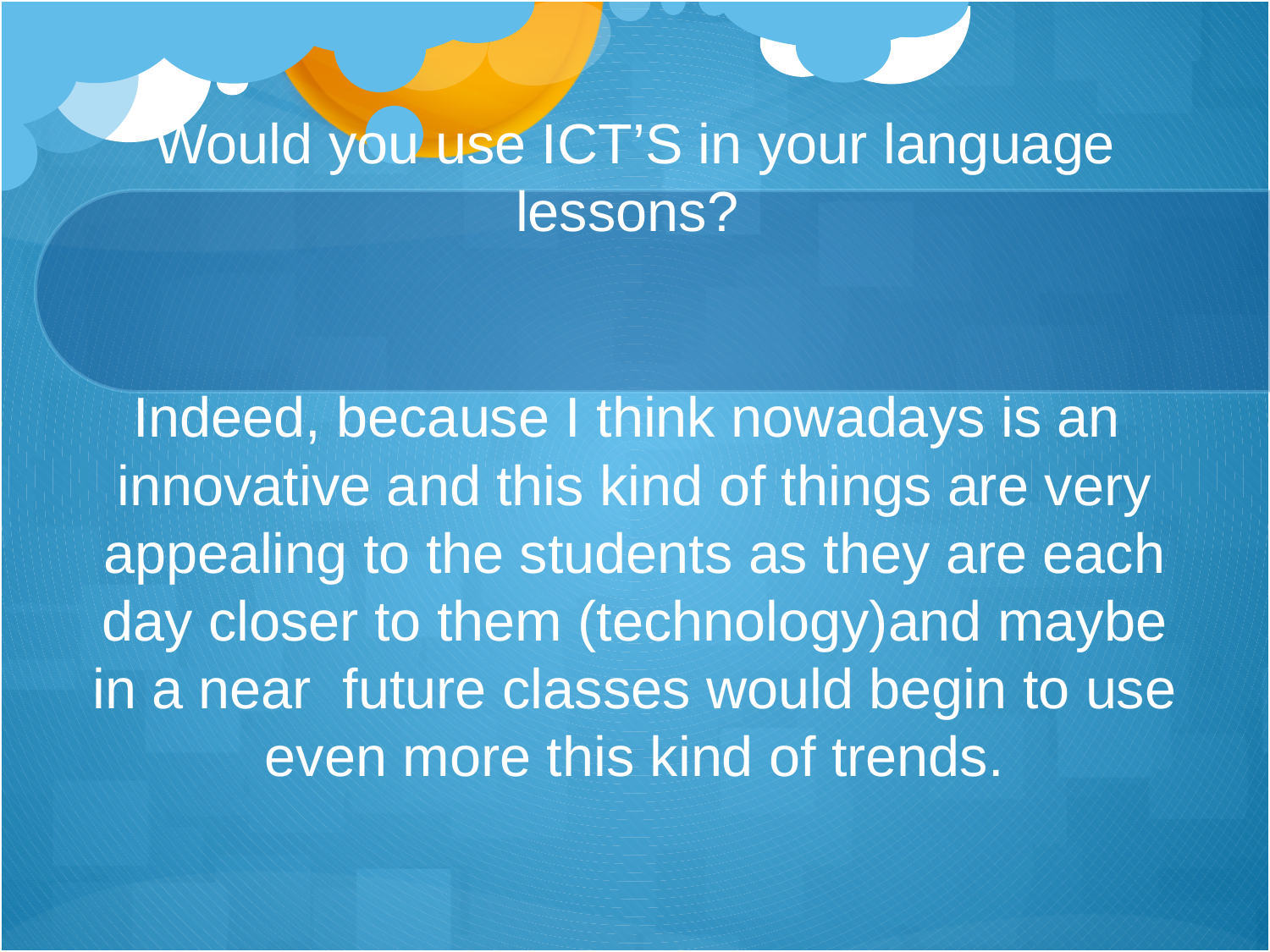

Would you use ICT’S in your language lessons?

Indeed, because I think nowadays is an  innovative and this kind of things are very appealing to the students as they are each day closer to them (technology)and maybe in a near  future classes would begin to use even more this kind of trends.